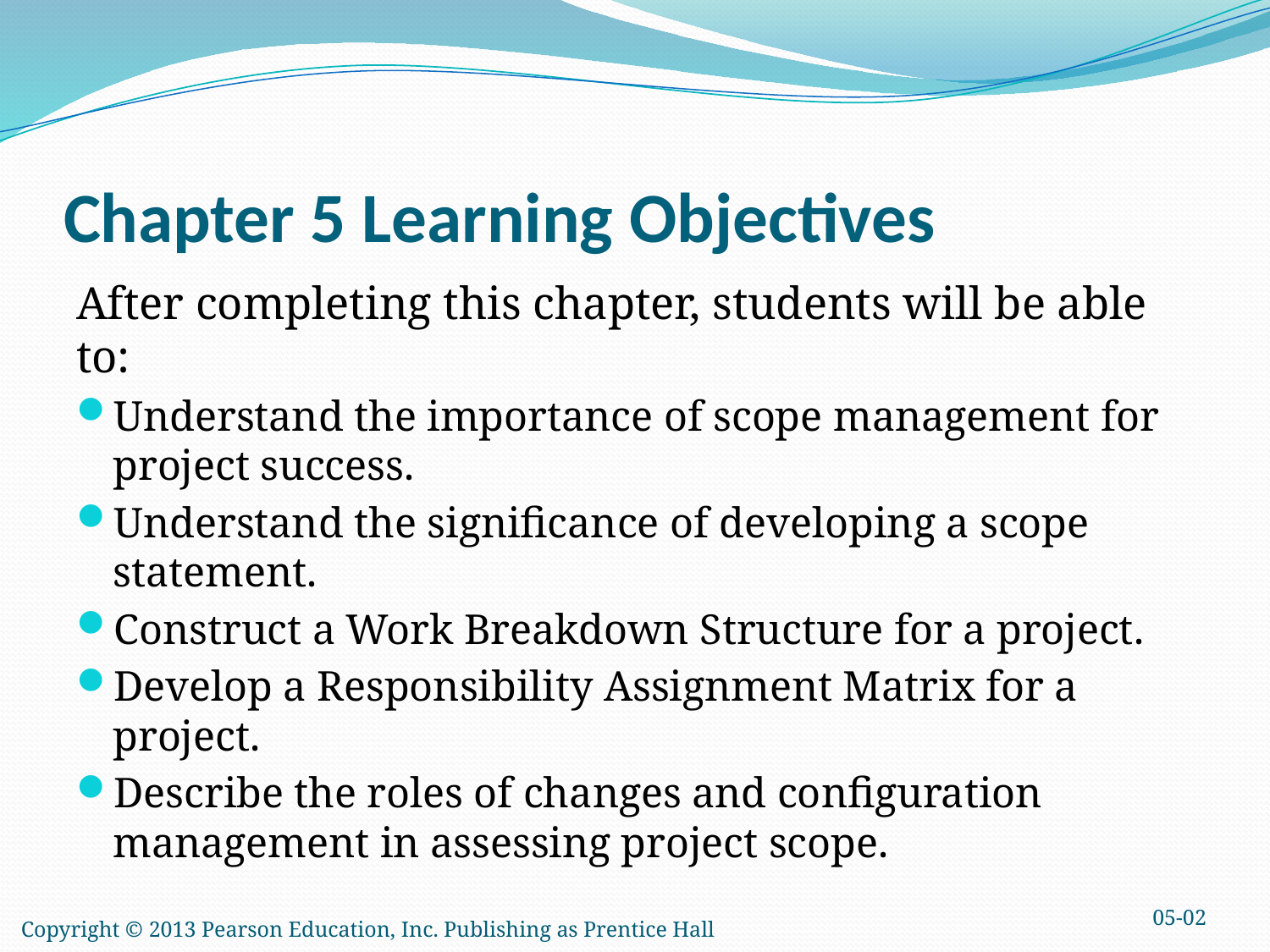

# Chapter 5 Learning Objectives
After completing this chapter, students will be able to:
Understand the importance of scope management for project success.
Understand the significance of developing a scope statement.
Construct a Work Breakdown Structure for a project.
Develop a Responsibility Assignment Matrix for a project.
Describe the roles of changes and configuration management in assessing project scope.

05-02